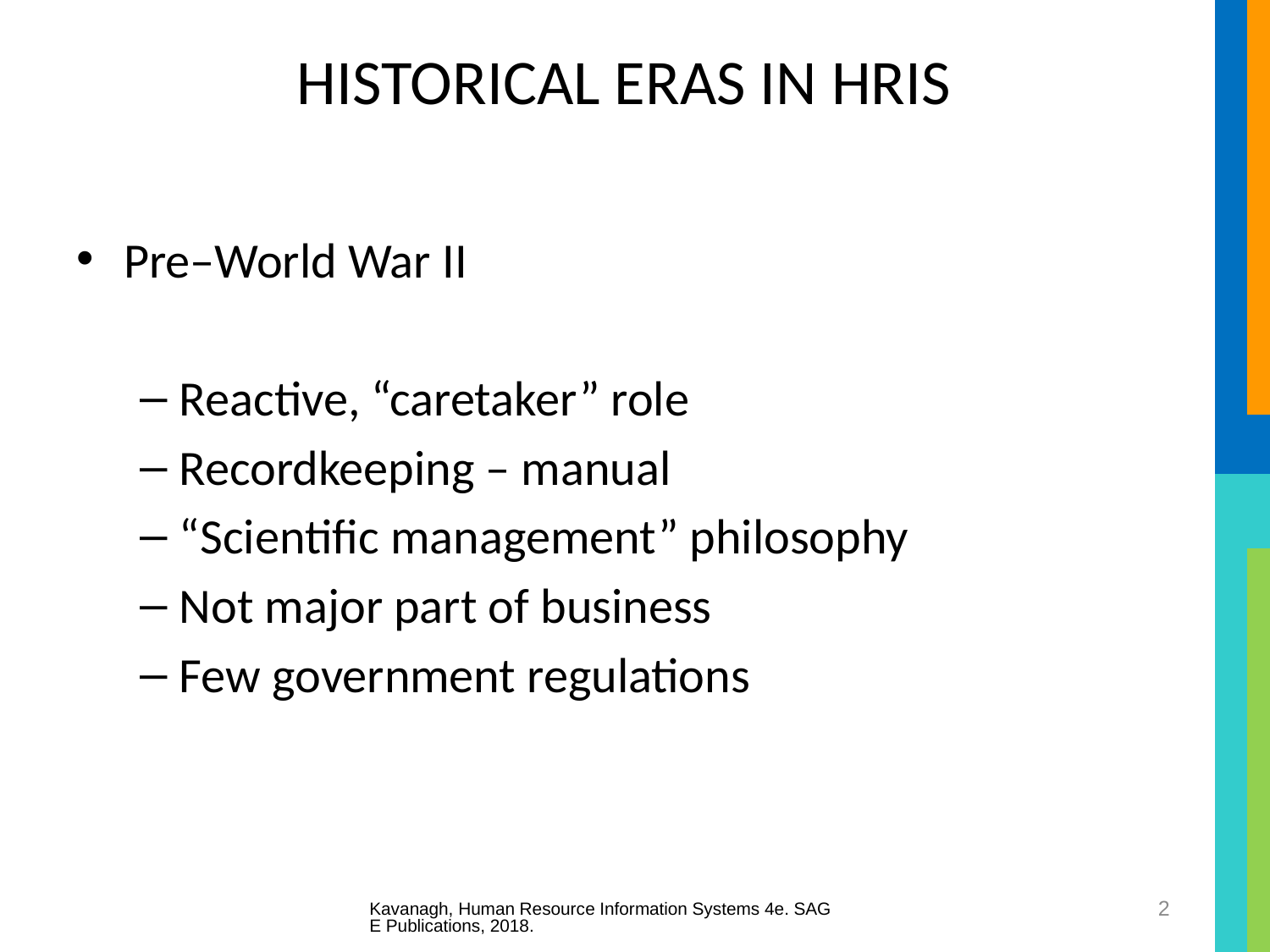

# HISTORICAL ERAS IN HRIS
Pre–World War II

Reactive, “caretaker” role
Recordkeeping – manual
“Scientific management” philosophy
Not major part of business
Few government regulations

Kavanagh, Human Resource Information Systems 4e. SAGE Publications, 2018.
2